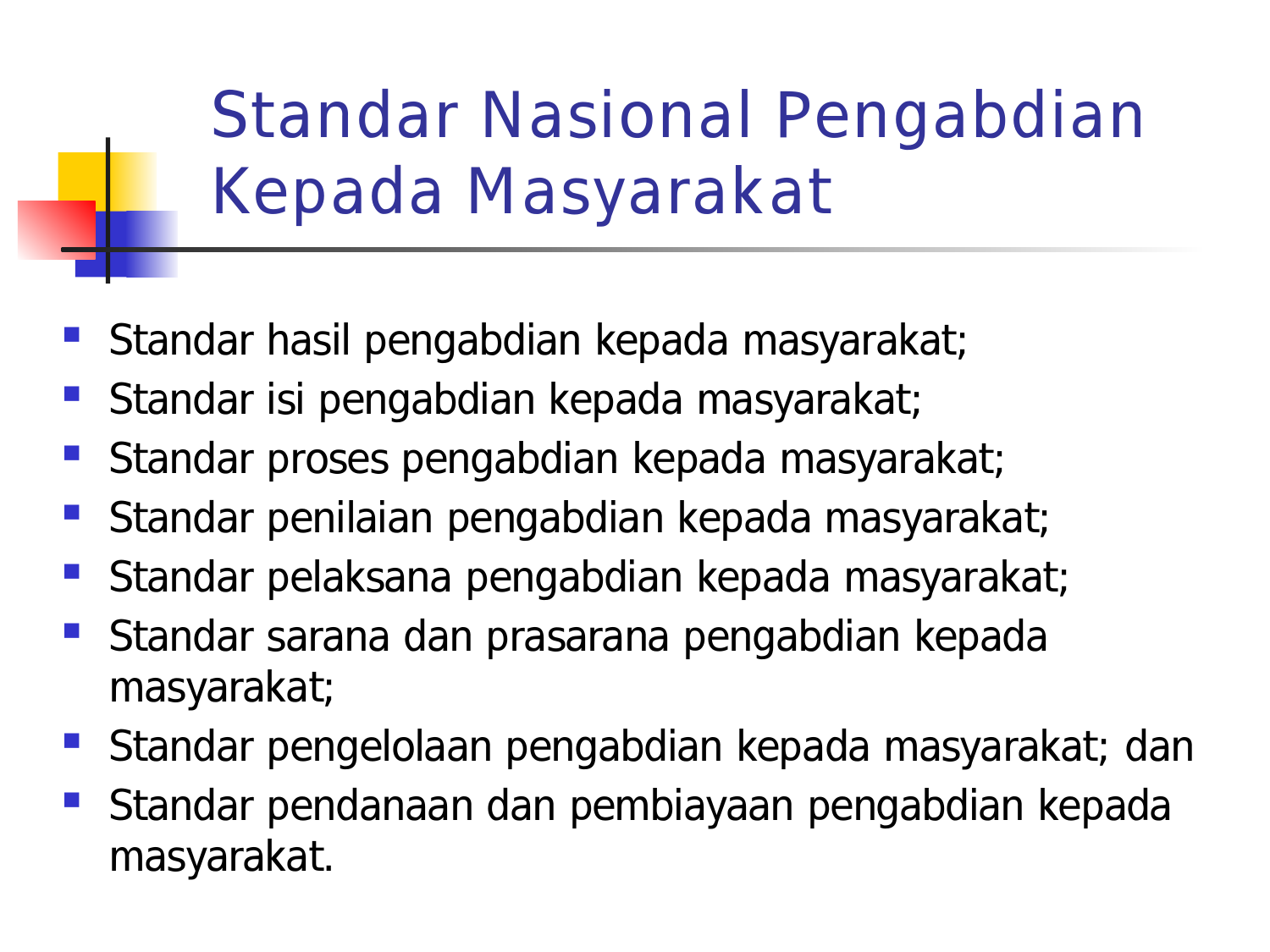

# Standar Nasional Pengabdian Kepada Masyarakat
Standar hasil pengabdian kepada masyarakat;
Standar isi pengabdian kepada masyarakat;
Standar proses pengabdian kepada masyarakat;
Standar penilaian pengabdian kepada masyarakat;
Standar pelaksana pengabdian kepada masyarakat;
Standar sarana dan prasarana pengabdian kepada masyarakat;
Standar pengelolaan pengabdian kepada masyarakat; dan
Standar pendanaan dan pembiayaan pengabdian kepada masyarakat.